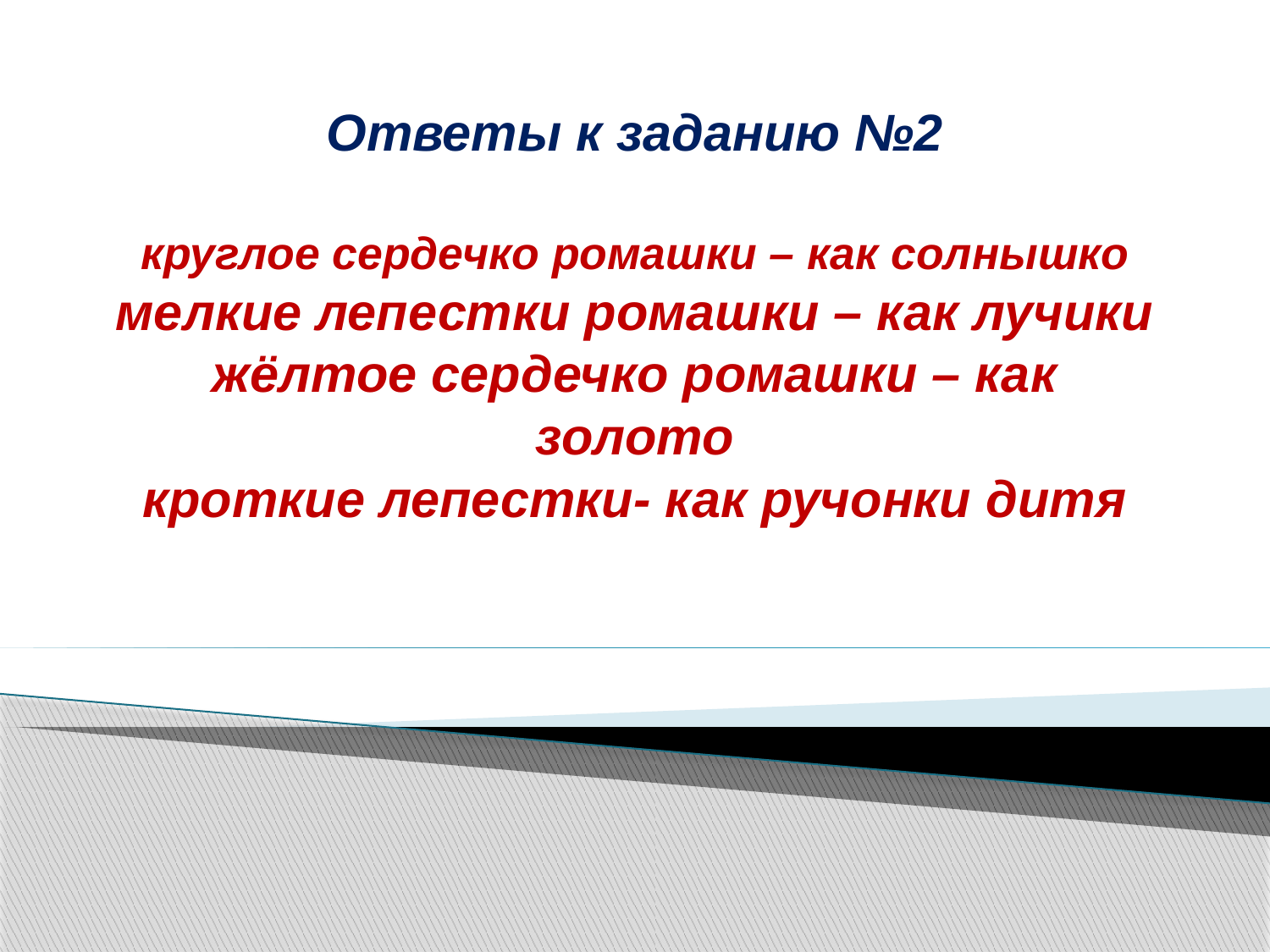

# Ответы к заданию №2 круглое сердечко ромашки – как солнышко мелкие лепестки ромашки – как лучики жёлтое сердечко ромашки – как золото кроткие лепестки- как ручонки дитя